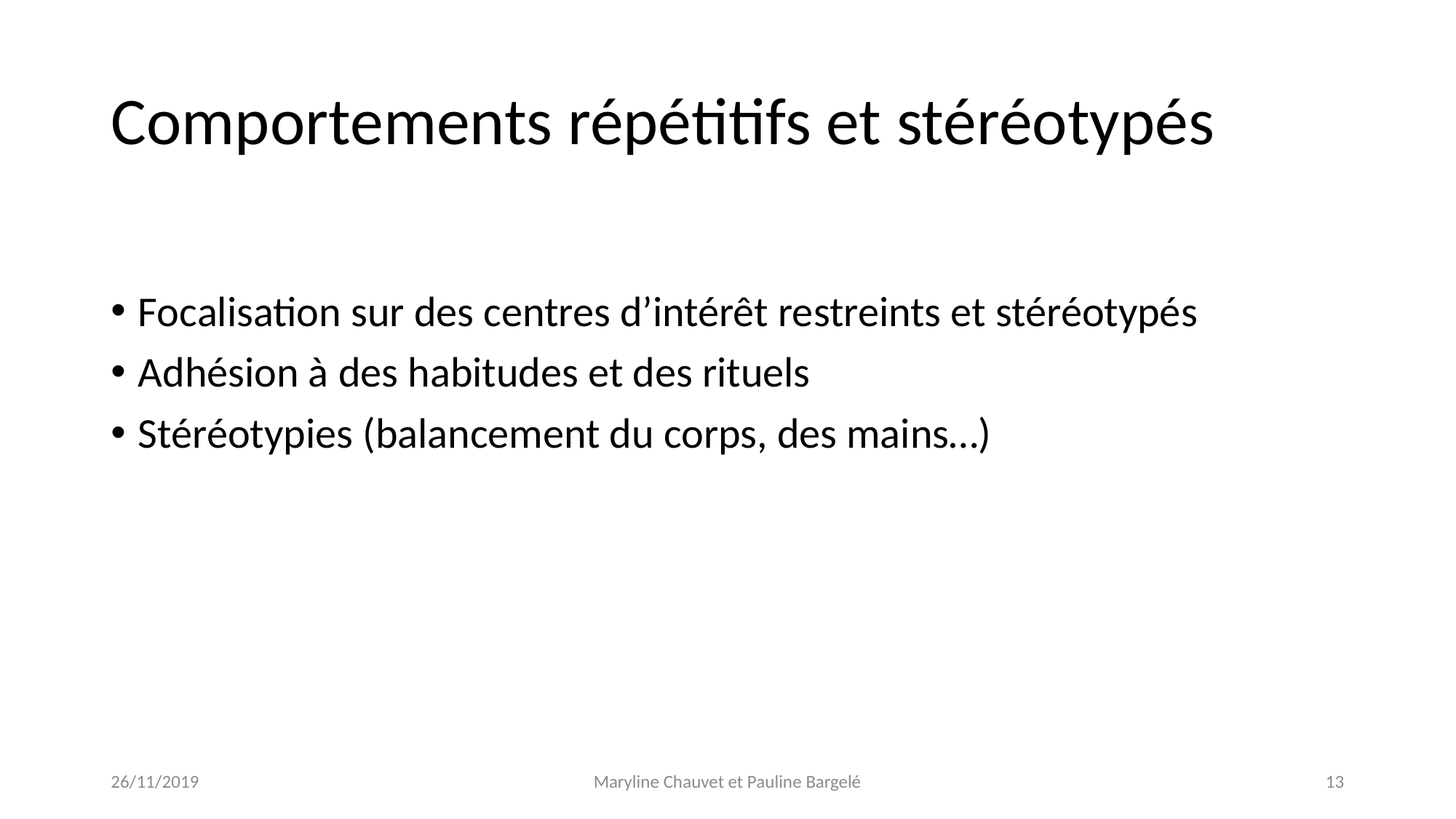

# Comportements répétitifs et stéréotypés

Focalisation sur des centres d’intérêt restreints et stéréotypés
Adhésion à des habitudes et des rituels
Stéréotypies (balancement du corps, des mains…)
26/11/2019
Maryline Chauvet et Pauline Bargelé
13